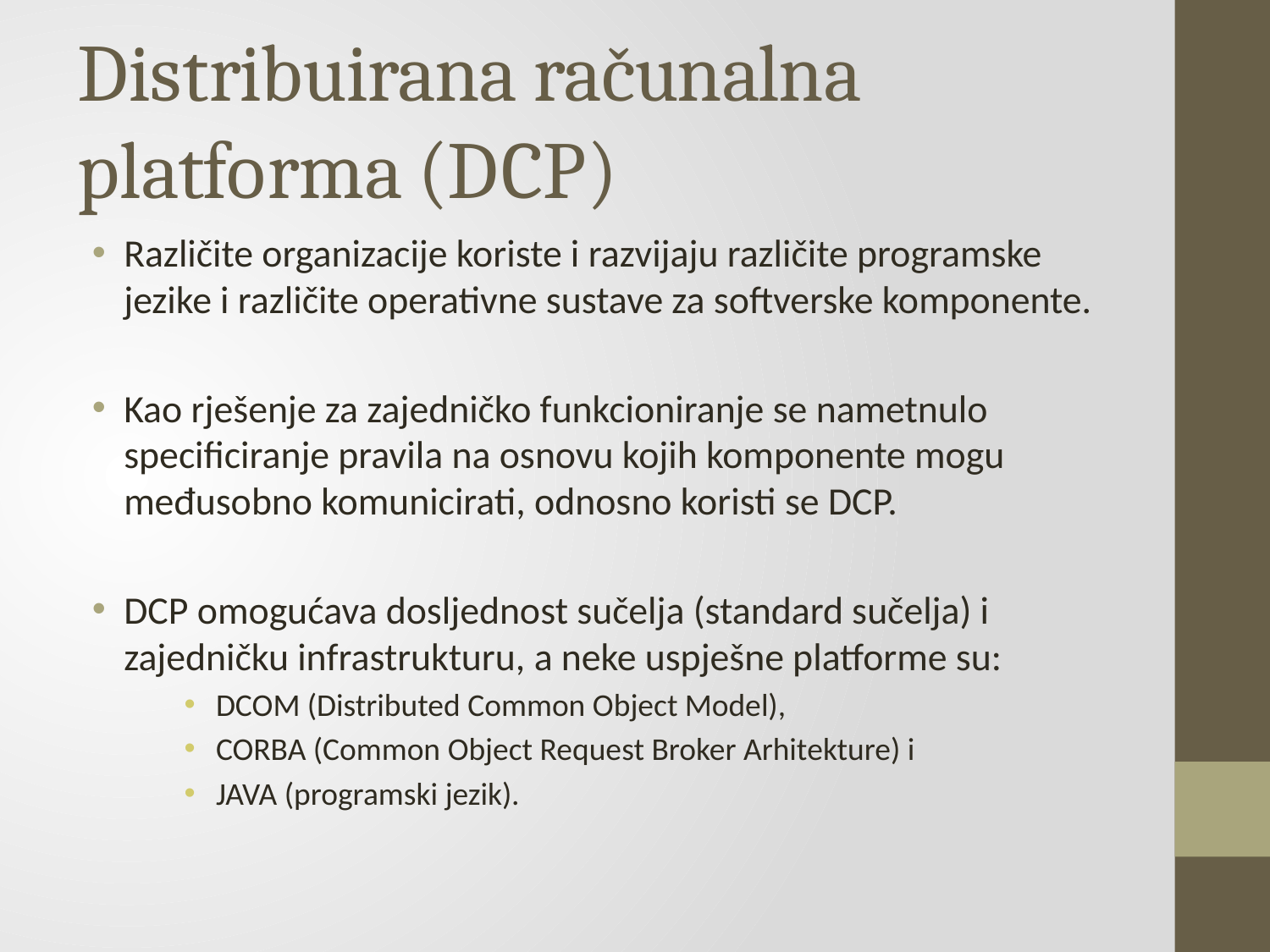

# Distribuirana računalna platforma (DCP)
Različite organizacije koriste i razvijaju različite programske jezike i različite operativne sustave za softverske komponente.

Kao rješenje za zajedničko funkcioniranje se nametnulo specificiranje pravila na osnovu kojih komponente mogu međusobno komunicirati, odnosno koristi se DCP.

DCP omogućava dosljednost sučelja (standard sučelja) i zajedničku infrastrukturu, a neke uspješne platforme su:
DCOM (Distributed Common Object Model),
CORBA (Common Object Request Broker Arhitekture) i
JAVA (programski jezik).